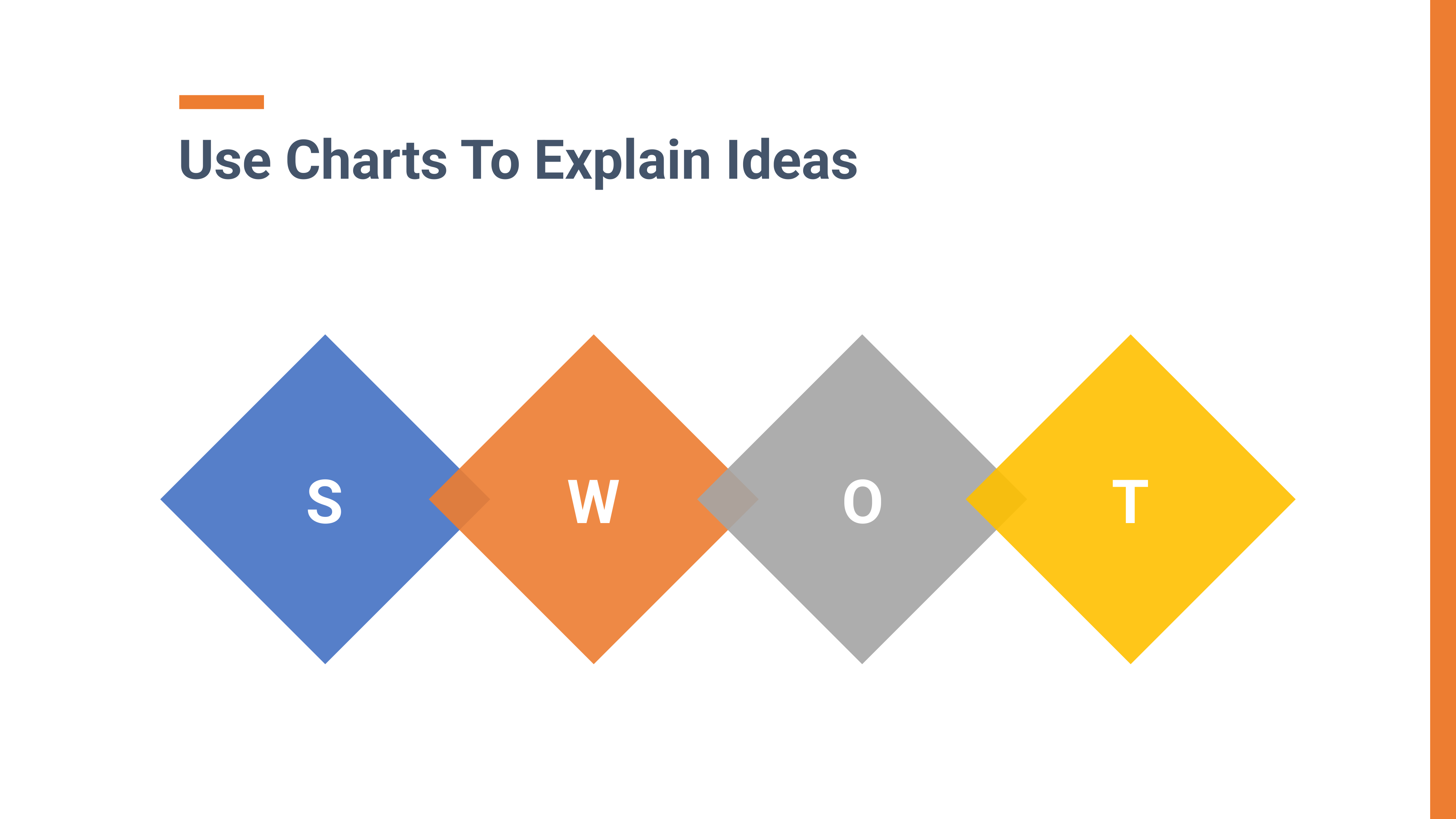

Use Charts To Explain Ideas

S
W
O
T